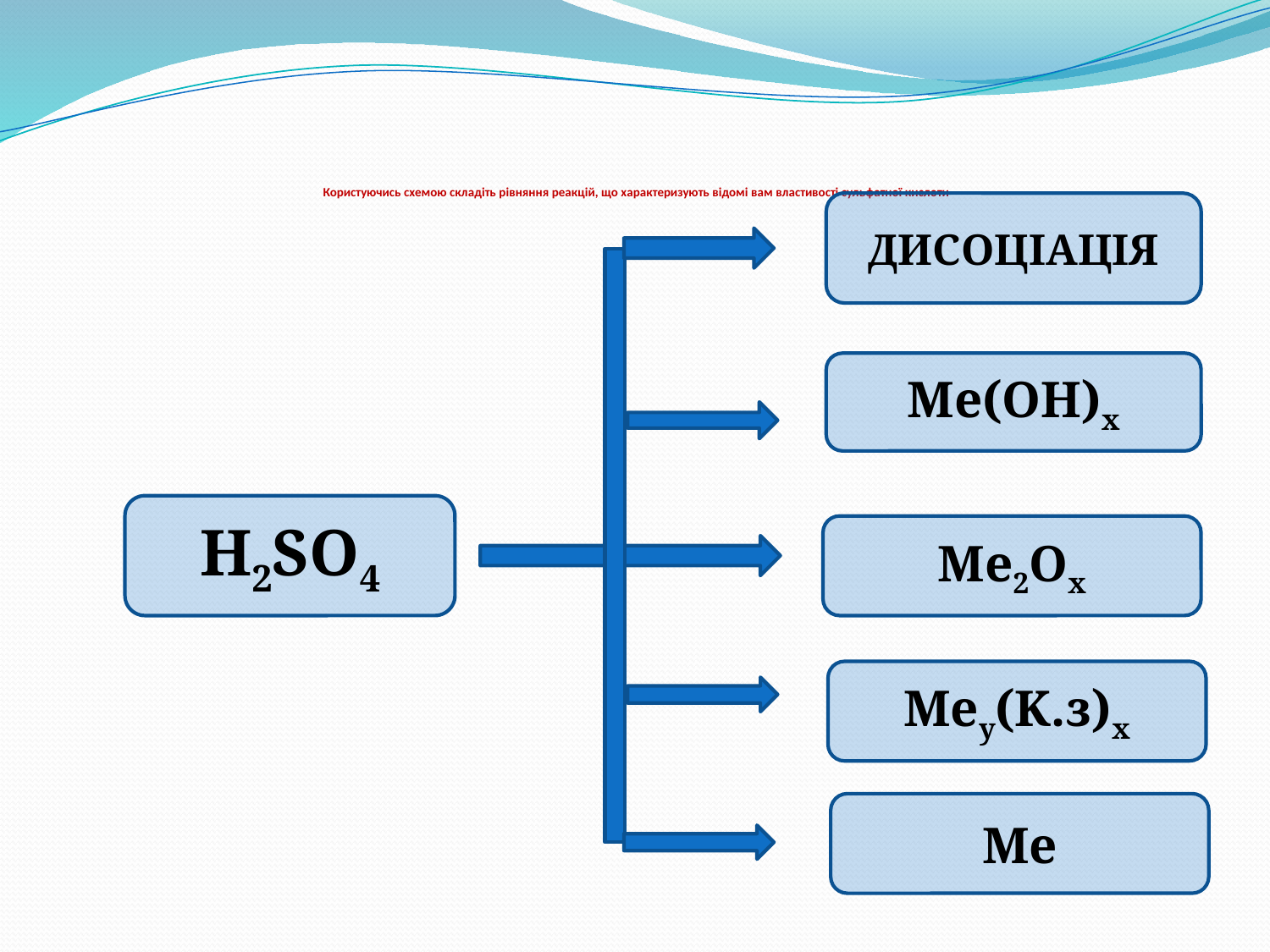

# Користуючись схемою складіть рівняння реакцій, що характеризують відомі вам властивості сульфатної кислоти
ДИСОЦІАЦІЯ

Me(OH)x

H2SO4
Me2Ox

Mey(K.з)х

Me